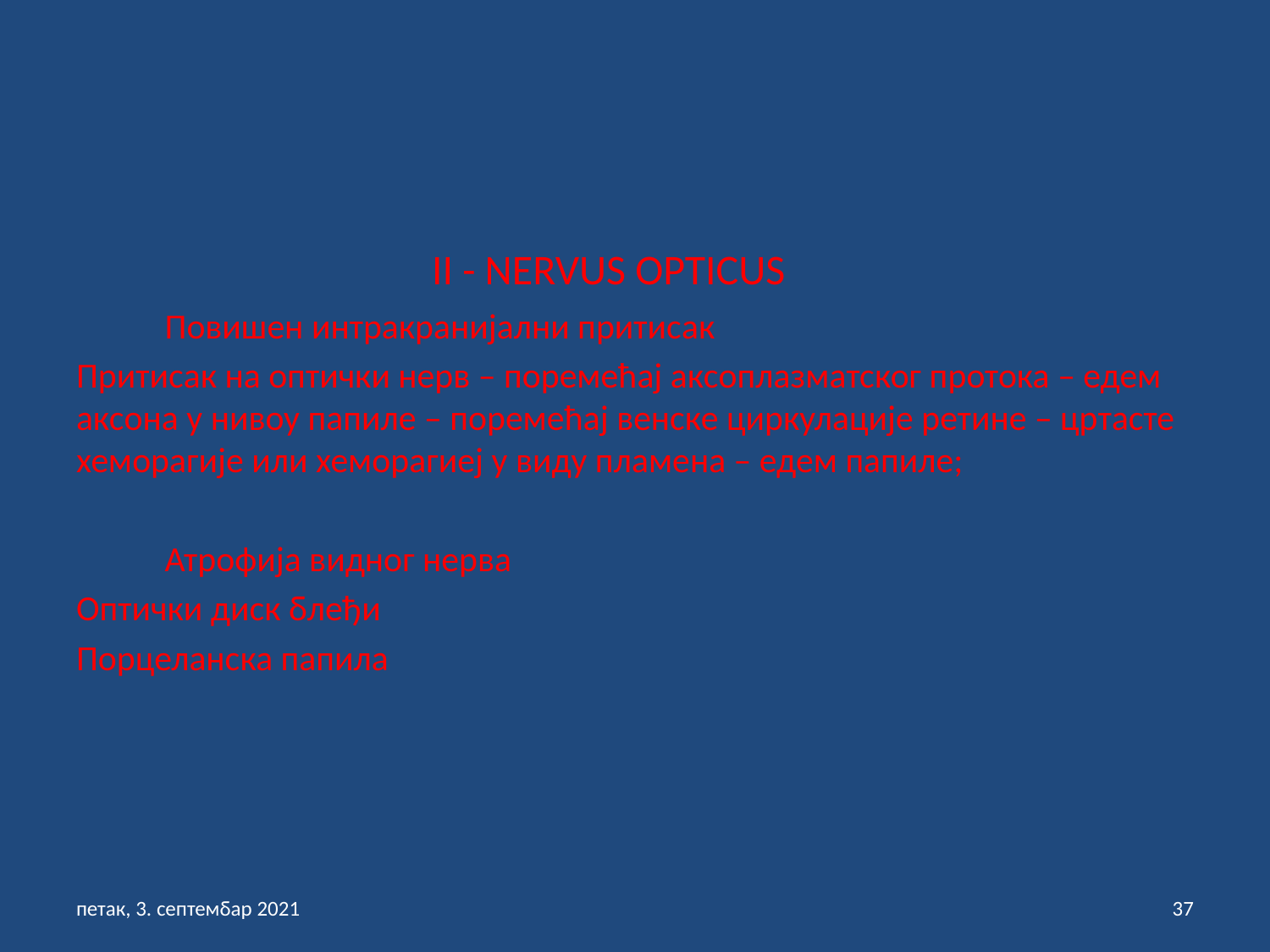

II - NERVUS OPTICUS
           Повишен интракранијални притисак
Притисак на оптички нерв – поремећај аксоплазматског протока – едем аксона у нивоу папиле – поремећај венске циркулације ретине – цртасте хеморагије или хеморагиеј у виду пламена – едем папиле;

           Атрофија видног нерва
Оптички диск блеђи
Порцеланска папила

петак, 3. септембар 2021
37